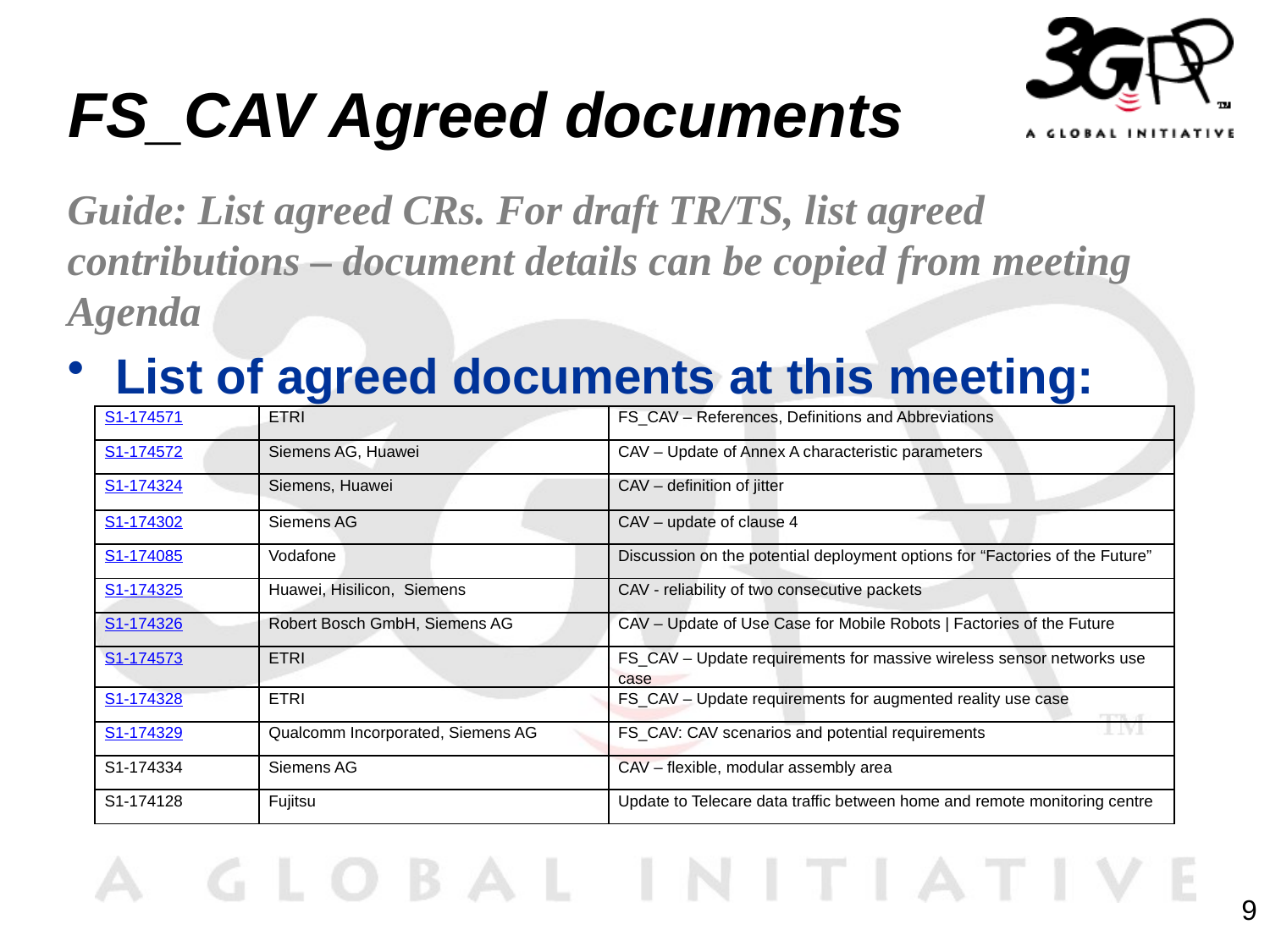

# FS_CAV Agreed documents
Guide: List agreed CRs. For draft TR/TS, list agreed contributions – document details can be copied from meeting Agenda
List of agreed documents at this meeting:

| S1-174571 | ETRI | FS\_CAV – References, Definitions and Abbreviations |
| --- | --- | --- |
| S1-174572 | Siemens AG, Huawei | CAV – Update of Annex A characteristic parameters |
| S1-174324 | Siemens, Huawei | CAV – definition of jitter |
| S1-174302 | Siemens AG | CAV – update of clause 4 |
| S1-174085 | Vodafone | Discussion on the potential deployment options for “Factories of the Future” |
| S1-174325 | Huawei, Hisilicon, Siemens | CAV - reliability of two consecutive packets |
| S1-174326 | Robert Bosch GmbH, Siemens AG | CAV – Update of Use Case for Mobile Robots | Factories of the Future |
| S1-174573 | ETRI | FS\_CAV – Update requirements for massive wireless sensor networks use case |
| S1-174328 | ETRI | FS\_CAV – Update requirements for augmented reality use case |
| S1-174329 | Qualcomm Incorporated, Siemens AG | FS\_CAV: CAV scenarios and potential requirements |
| S1-174334 | Siemens AG | CAV – flexible, modular assembly area |
| S1-174128 | Fujitsu | Update to Telecare data traffic between home and remote monitoring centre |
9